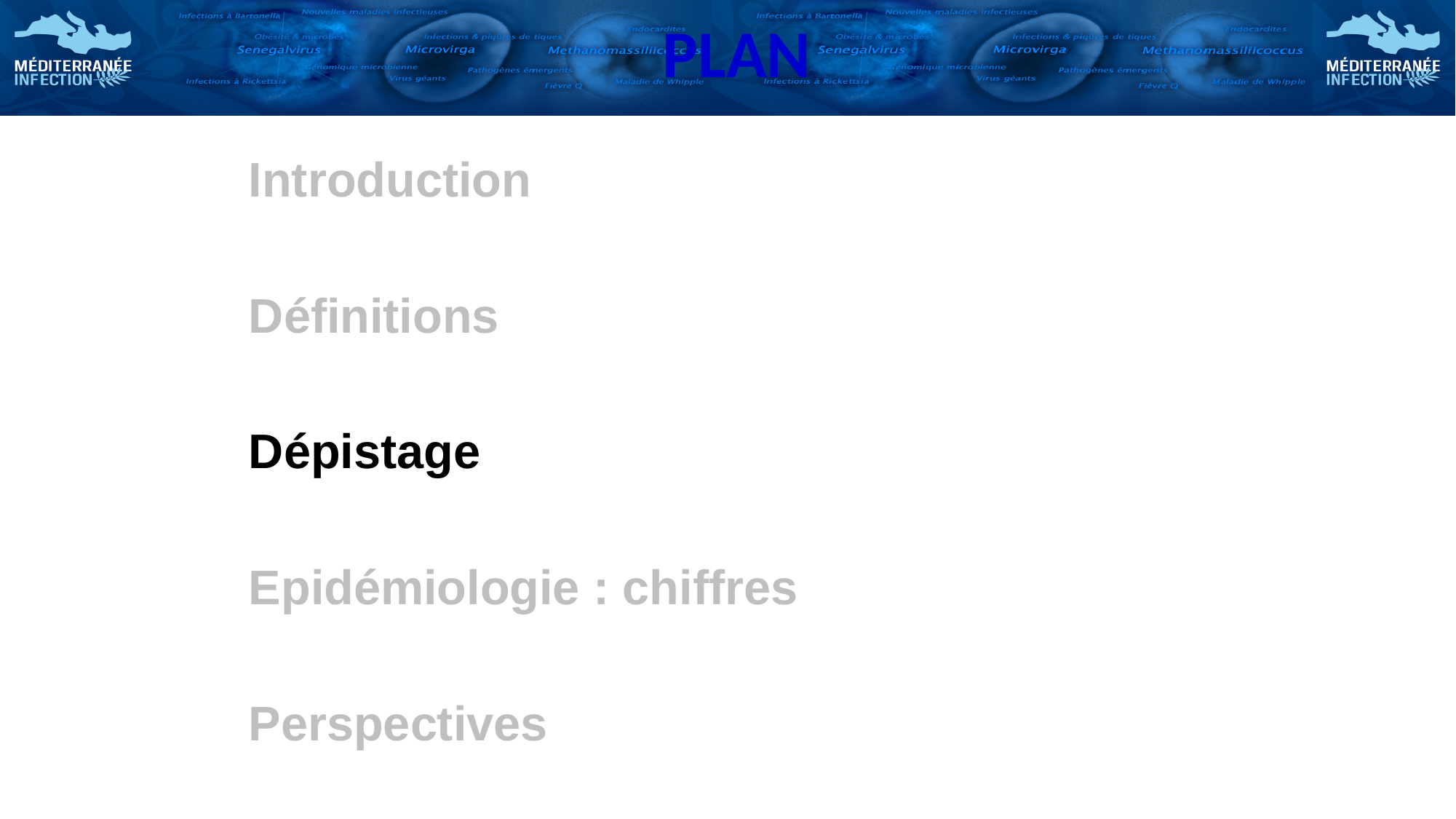

PLAN
Introduction

Définitions

Dépistage

Epidémiologie : chiffres

Perspectives